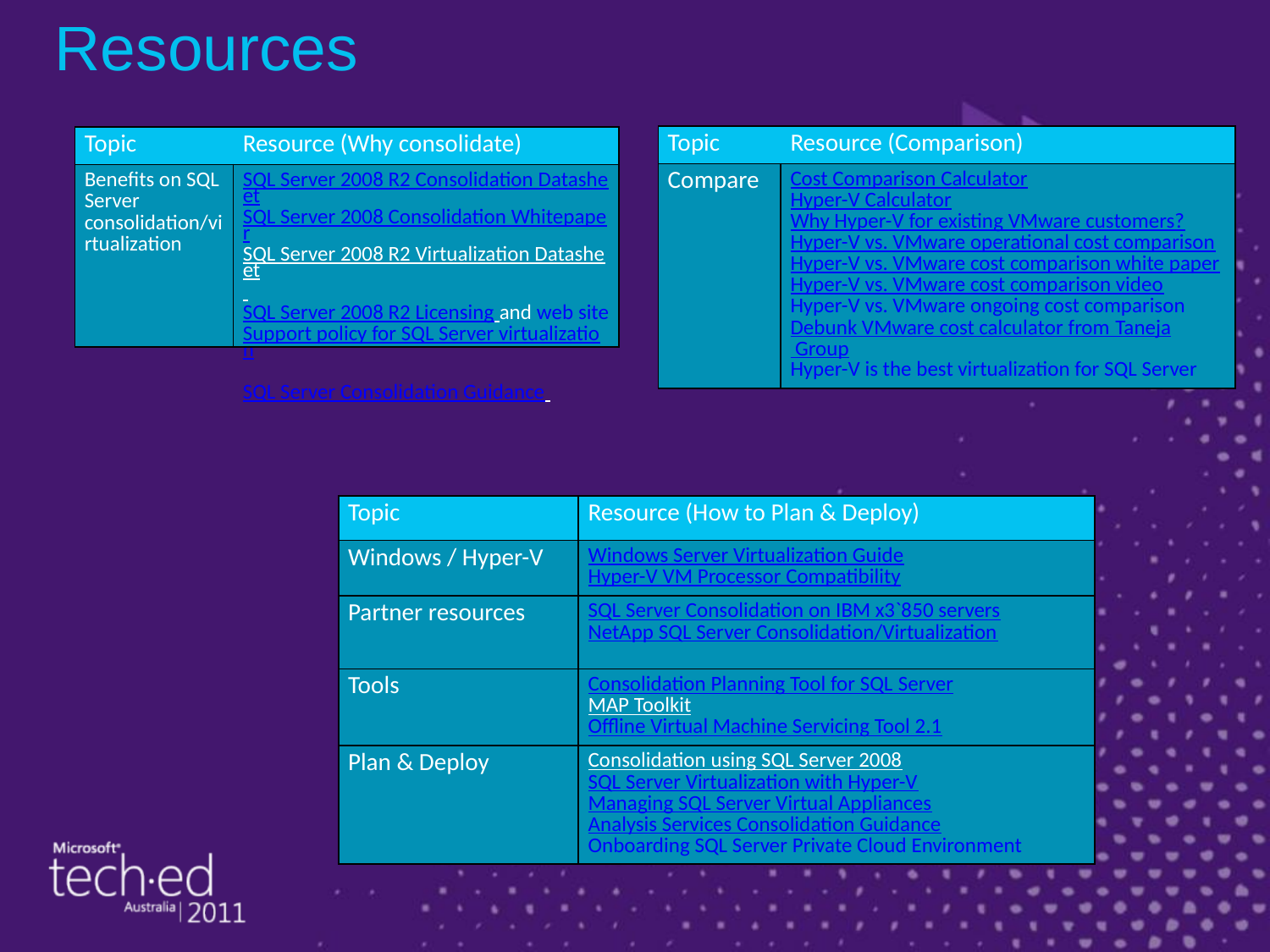

# Resources
| Topic | Resource (Comparison) |
| --- | --- |
| Compare | Cost Comparison Calculator Hyper-V Calculator Why Hyper-V for existing VMware customers? Hyper-V vs. VMware operational cost comparison Hyper-V vs. VMware cost comparison white paper Hyper-V vs. VMware cost comparison video Hyper-V vs. VMware ongoing cost comparison Debunk VMware cost calculator from Taneja Group Hyper-V is the best virtualization for SQL Server |
| Topic | Resource (Why consolidate) |
| --- | --- |
| Benefits on SQL Server consolidation/virtualization | SQL Server 2008 R2 Consolidation Datasheet SQL Server 2008 Consolidation Whitepaper SQL Server 2008 R2 Virtualization Datasheet SQL Server 2008 R2 Licensing and web site Support policy for SQL Server virtualization SQL Server Consolidation Guidance |
| Topic | Resource (How to Plan & Deploy) |
| --- | --- |
| Windows / Hyper-V | Windows Server Virtualization Guide Hyper-V VM Processor Compatibility |
| Partner resources | SQL Server Consolidation on IBM x3`850 servers NetApp SQL Server Consolidation/Virtualization |
| Tools | Consolidation Planning Tool for SQL Server MAP Toolkit Offline Virtual Machine Servicing Tool 2.1 |
| Plan & Deploy | Consolidation using SQL Server 2008 SQL Server Virtualization with Hyper-V Managing SQL Server Virtual Appliances Analysis Services Consolidation Guidance Onboarding SQL Server Private Cloud Environment |